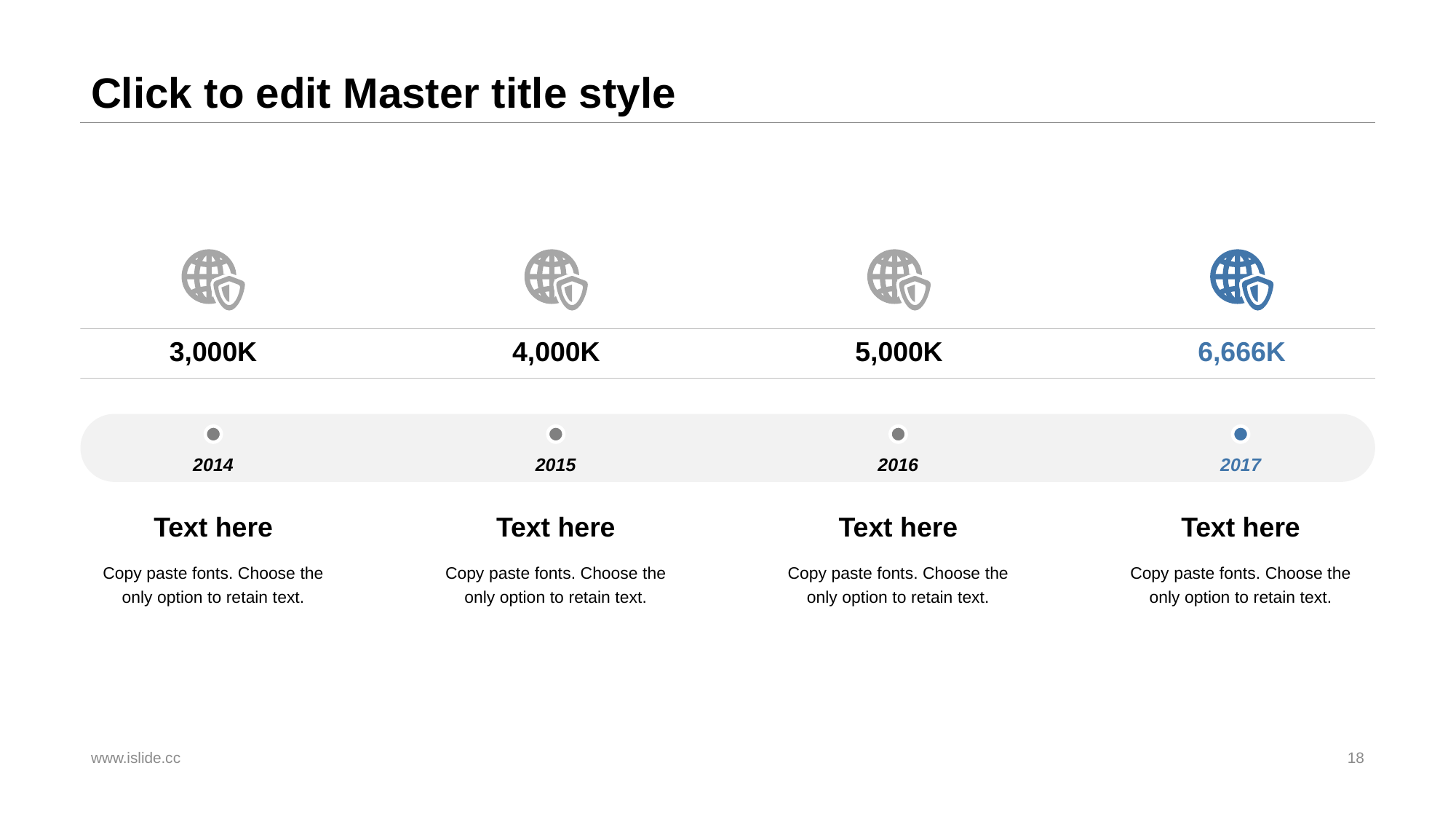

# Click to edit Master title style

3,000K
4,000K
5,000K
6,666K

2014

2015

2016

2017
Text here
Text here
Text here
Text here
Copy paste fonts. Choose the only option to retain text.
Copy paste fonts. Choose the only option to retain text.
Copy paste fonts. Choose the only option to retain text.
Copy paste fonts. Choose the only option to retain text.
www.islide.cc
18